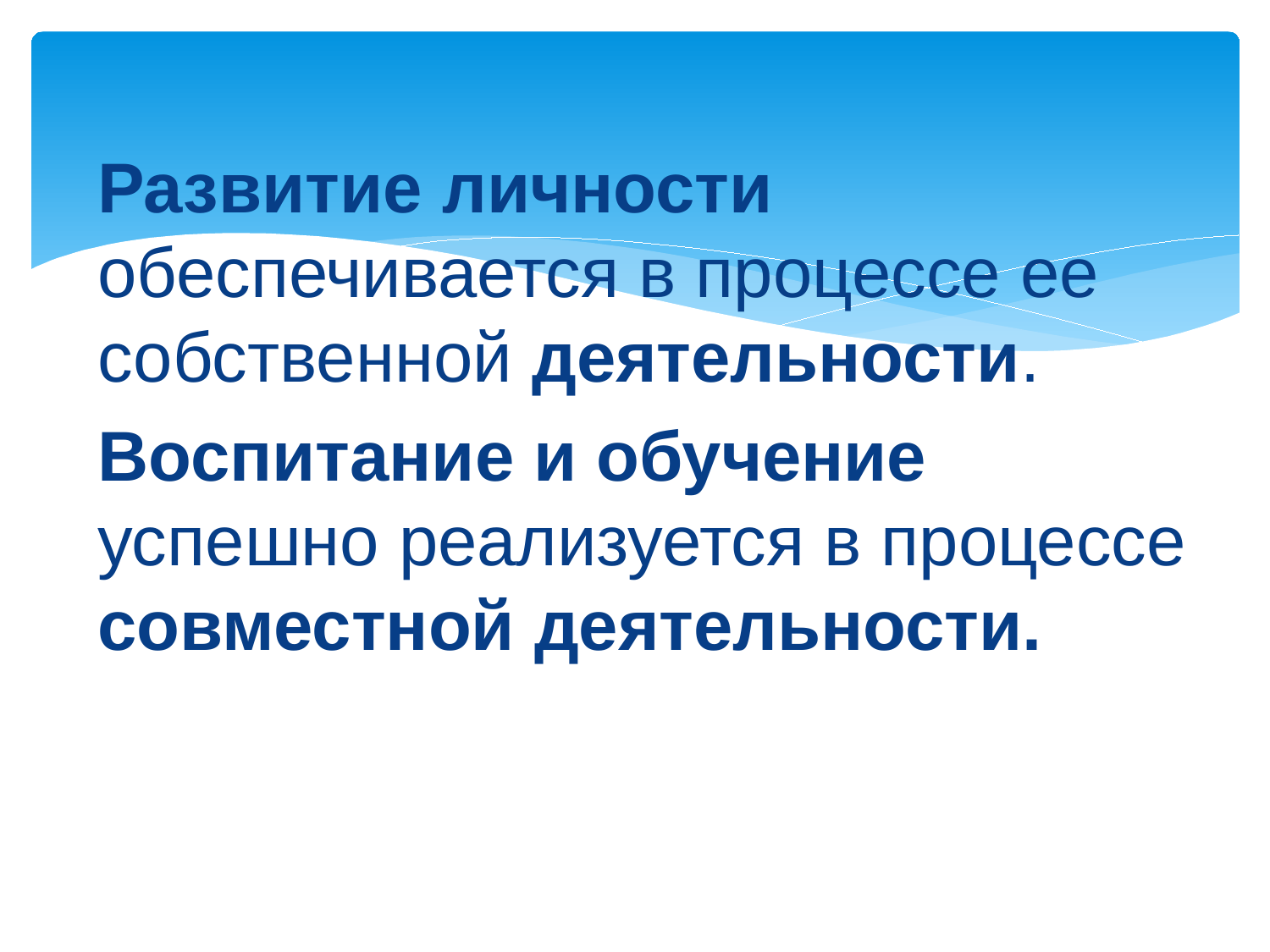

#
Развитие личности обеспечивается в процессе ее собственной деятельности.
Воспитание и обучение успешно реализуется в процессе совместной деятельности.